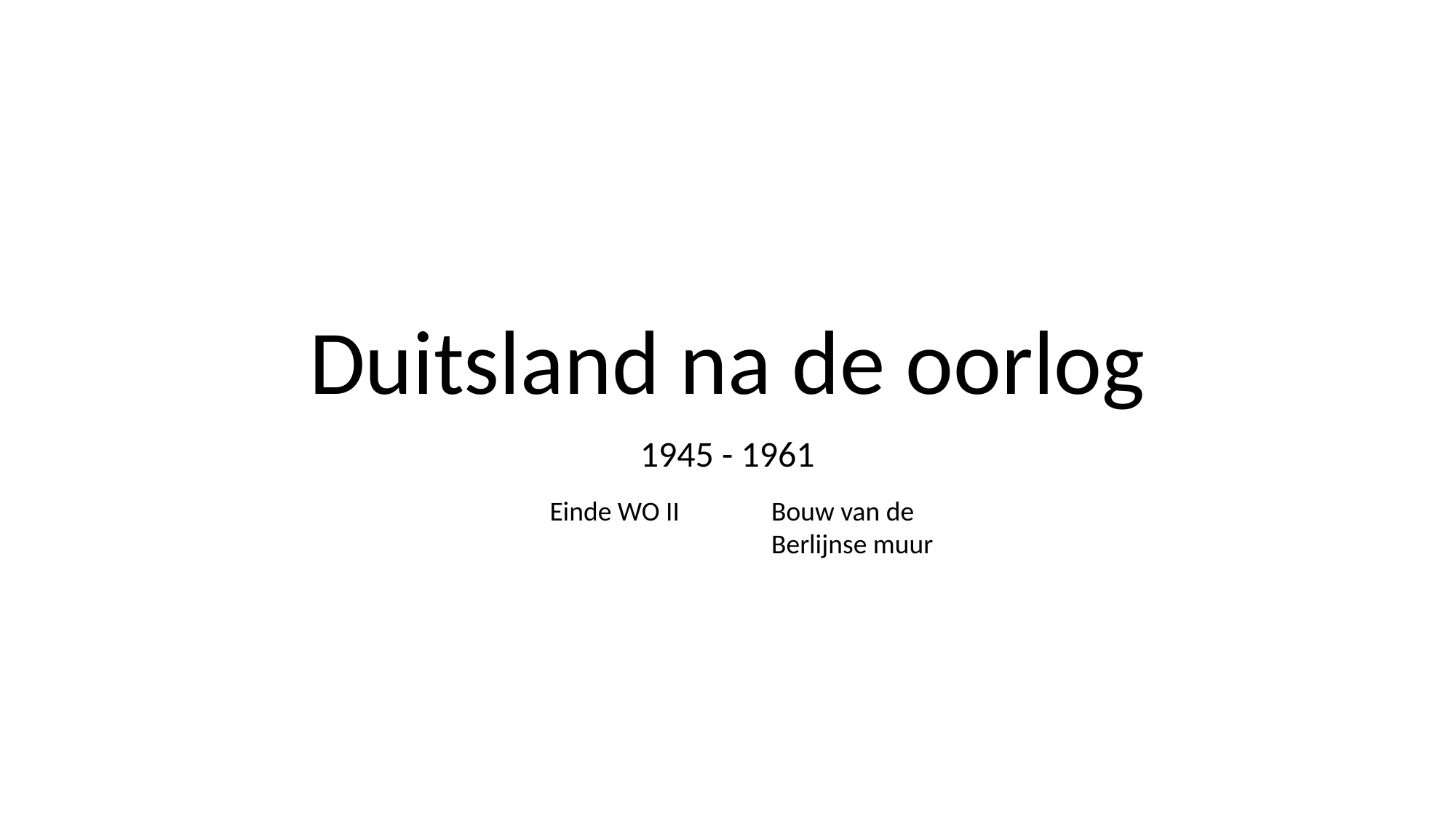

# Duitsland na de oorlog
1945 - 1961
Einde WO II
Bouw van de Berlijnse muur